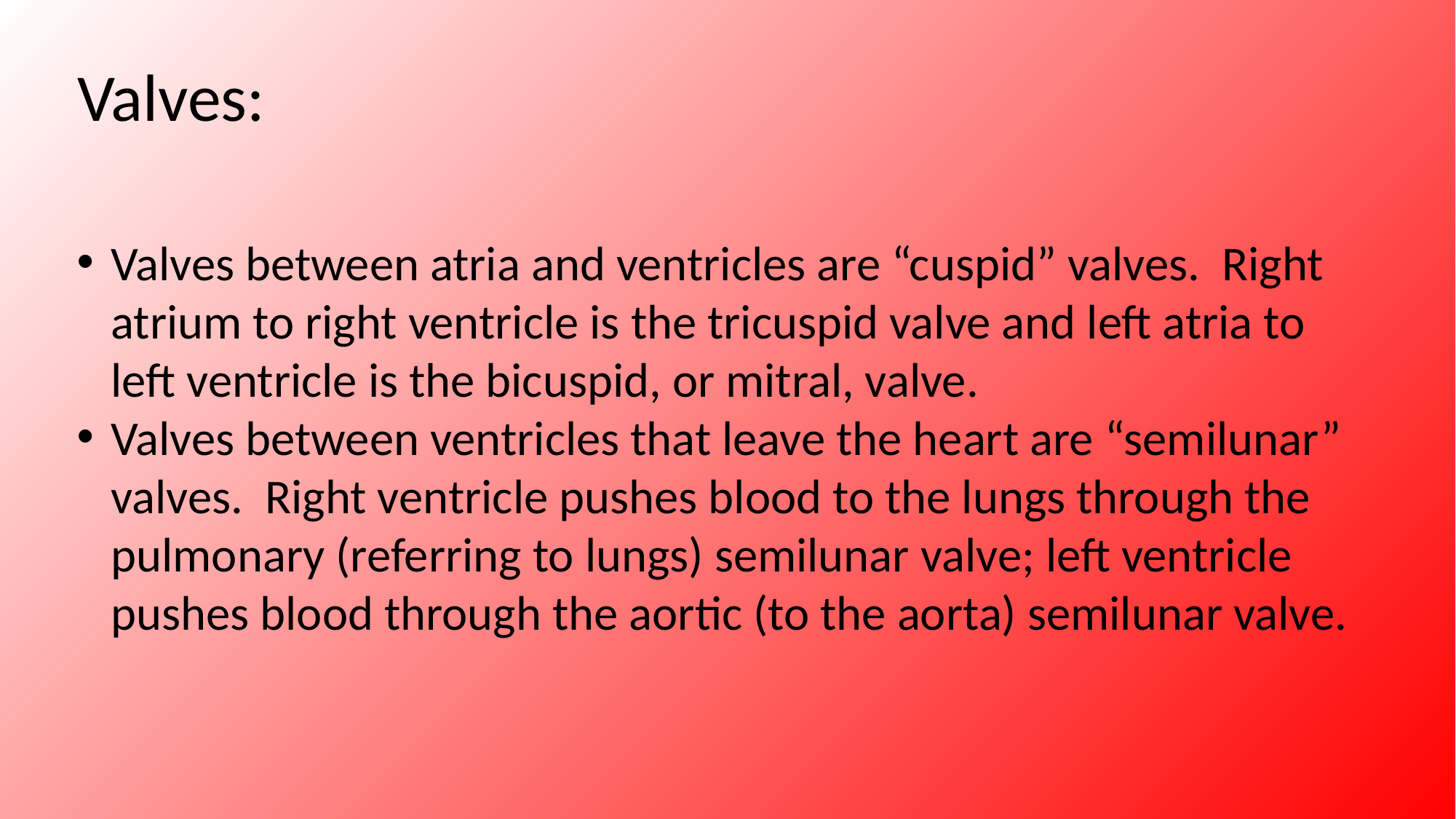

# Valves:
Valves between atria and ventricles are “cuspid” valves.  Right atrium to right ventricle is the tricuspid valve and left atria to left ventricle is the bicuspid, or mitral, valve.
Valves between ventricles that leave the heart are “semilunar” valves.  Right ventricle pushes blood to the lungs through the pulmonary (referring to lungs) semilunar valve; left ventricle pushes blood through the aortic (to the aorta) semilunar valve.